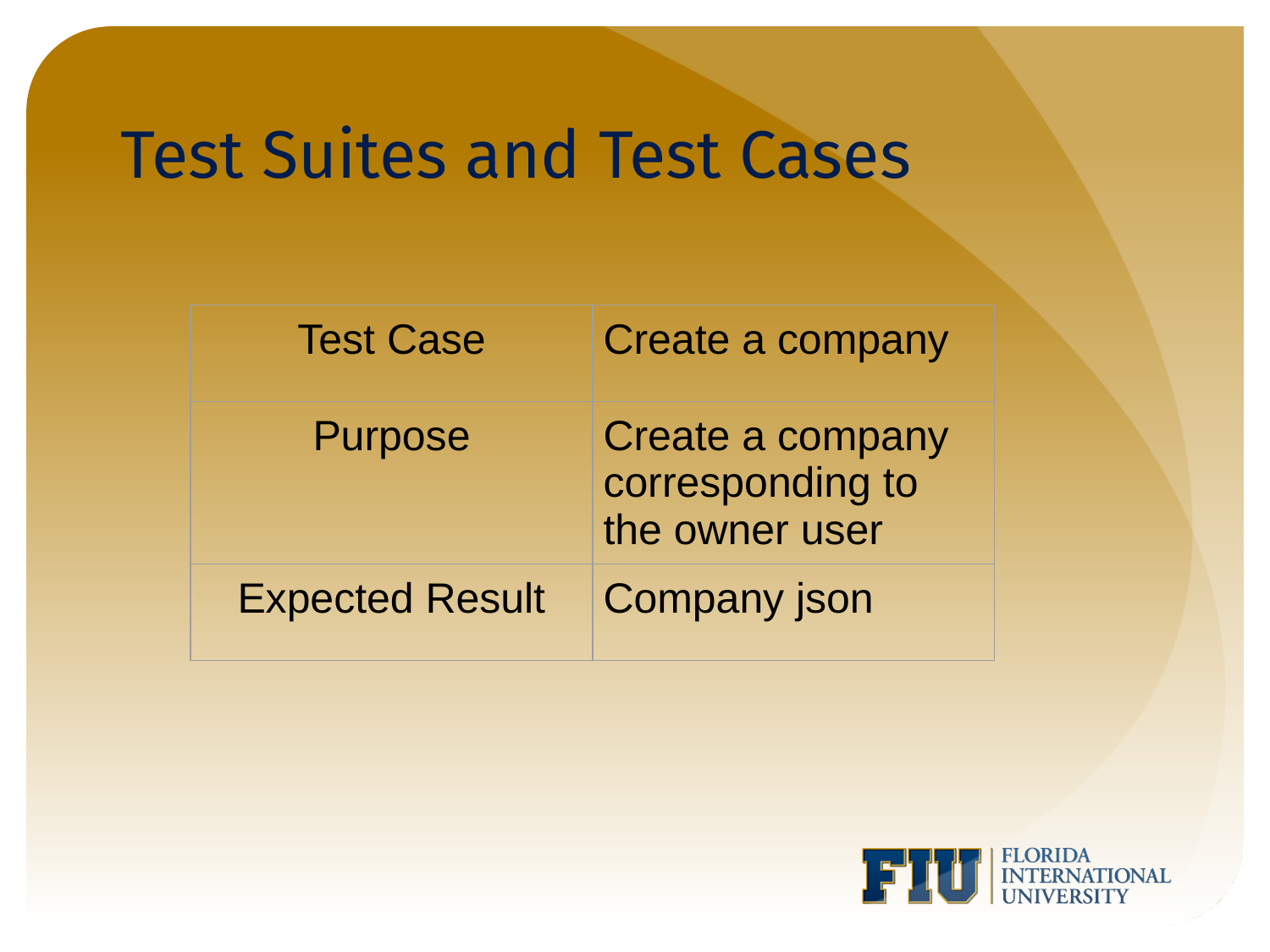

# Test Suites and Test Cases

| Test Case | Create a company |
| --- | --- |
| Purpose | Create a company corresponding to the owner user |
| Expected Result | Company json |